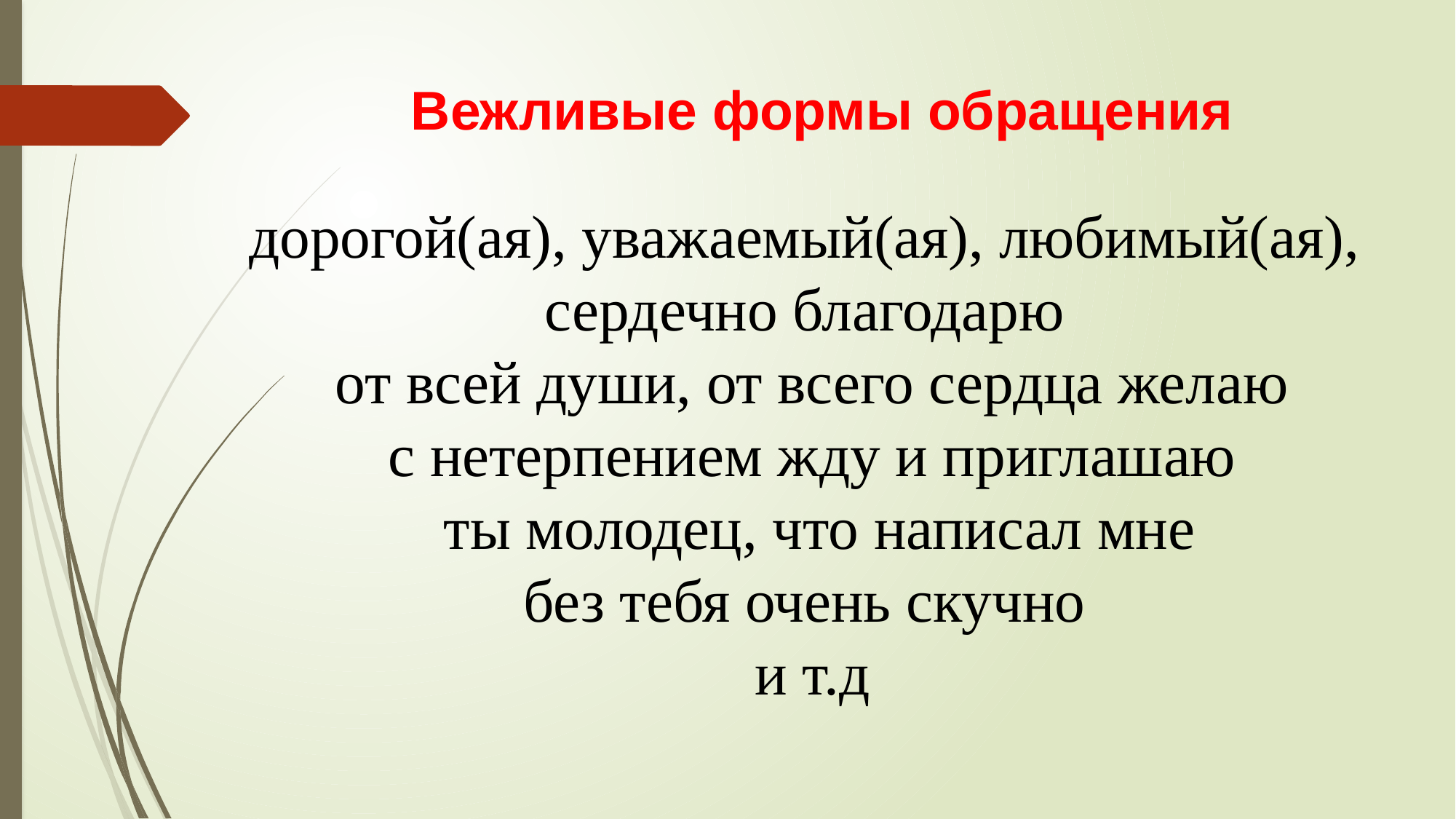

Вежливые формы обращения
дорогой(ая), уважаемый(ая), любимый(ая),
сердечно благодарю
от всей души, от всего сердца желаю
с нетерпением жду и приглашаю
 ты молодец, что написал мне
без тебя очень скучно
и т.д